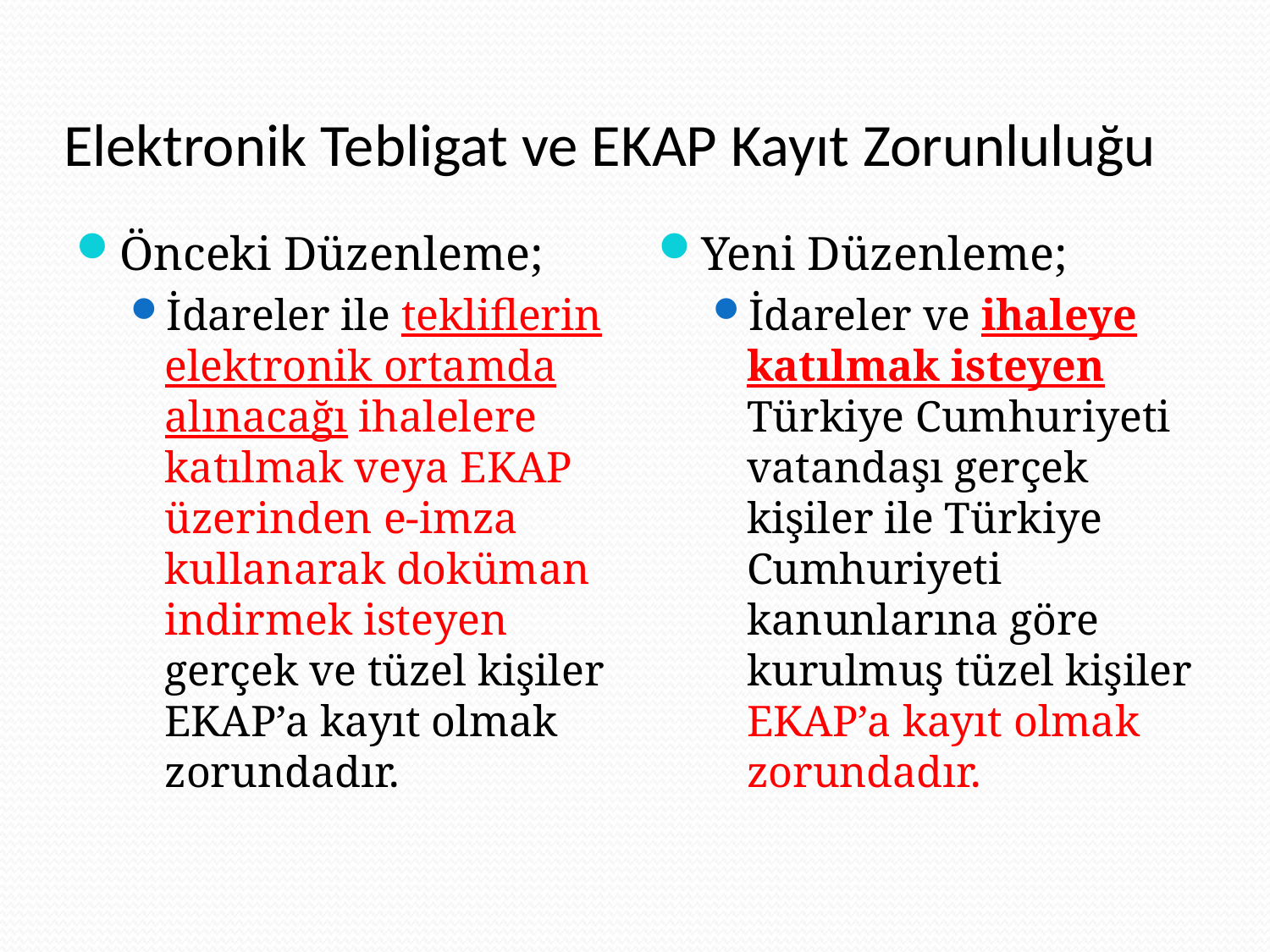

# Elektronik Tebligat ve EKAP Kayıt Zorunluluğu
Önceki Düzenleme;
İdareler ile tekliflerin elektronik ortamda alınacağı ihalelere katılmak veya EKAP üzerinden e-imza kullanarak doküman indirmek isteyen gerçek ve tüzel kişiler EKAP’a kayıt olmak zorundadır.

Yeni Düzenleme;
İdareler ve ihaleye katılmak isteyen Türkiye Cumhuriyeti vatandaşı gerçek kişiler ile Türkiye Cumhuriyeti kanunlarına göre kurulmuş tüzel kişiler EKAP’a kayıt olmak zorundadır.